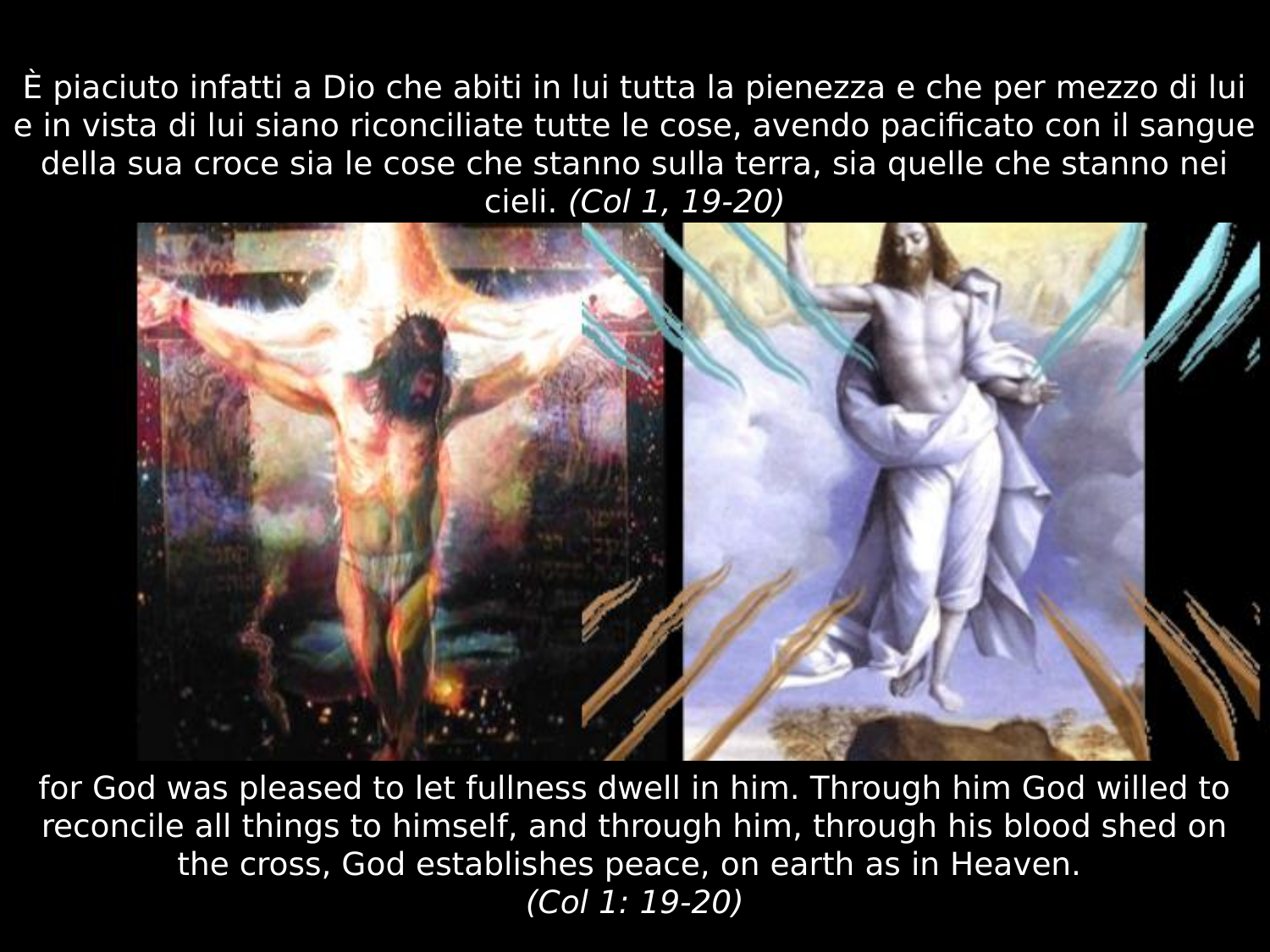

# È piaciuto infatti a Dio che abiti in lui tutta la pienezza e che per mezzo di lui e in vista di lui siano riconciliate tutte le cose, avendo pacificato con il sangue della sua croce sia le cose che stanno sulla terra, sia quelle che stanno nei cieli. (Col 1, 19-20)
for God was pleased to let fullness dwell in him. Through him God willed to reconcile all things to himself, and through him, through his blood shed on the cross, God establishes peace, on earth as in Heaven.
(Col 1: 19-20)